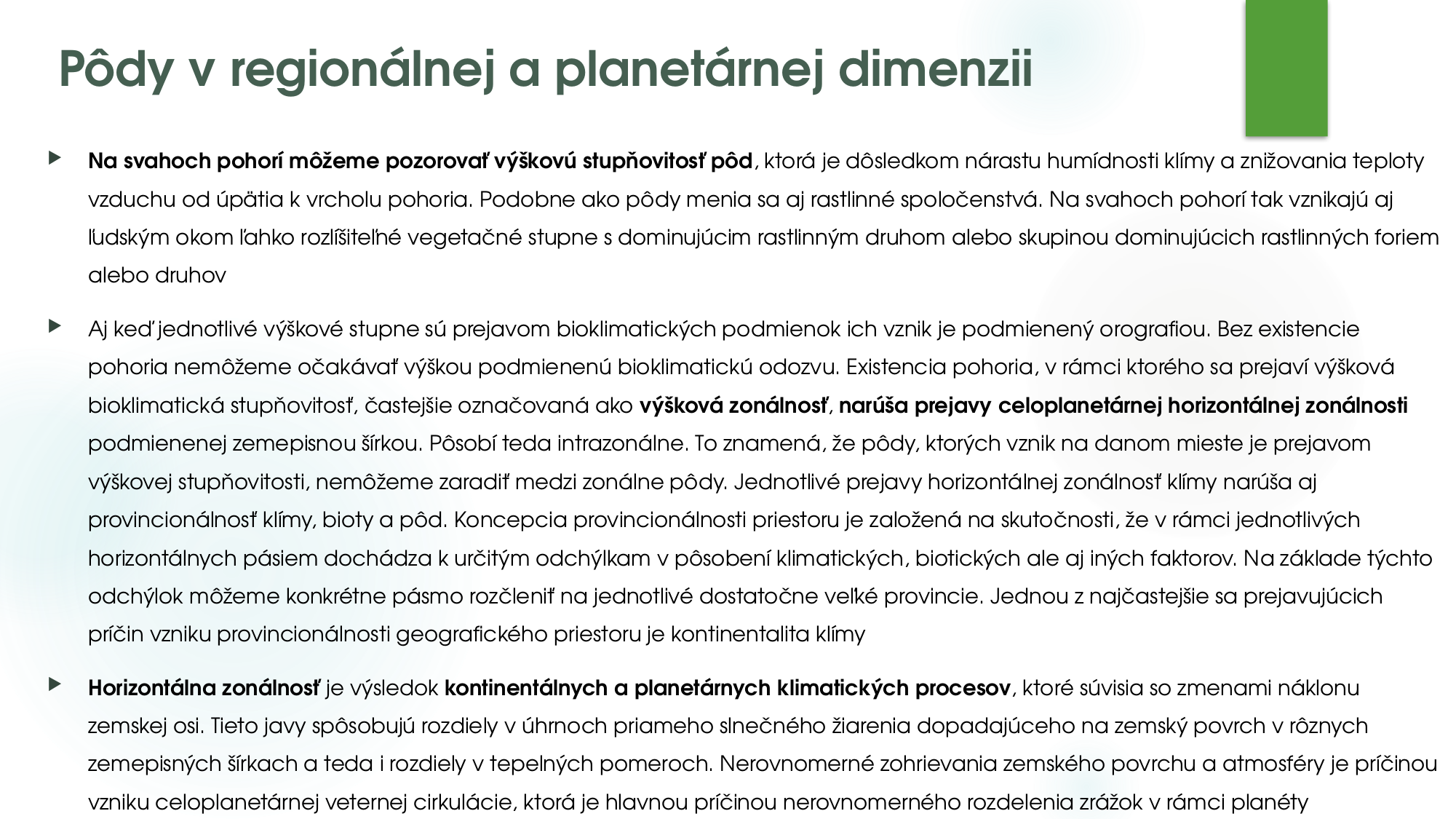

# Pôdy v regionálnej a planetárnej dimenzii
Na svahoch pohorí môžeme pozorovať výškovú stupňovitosť pôd, ktorá je dôsledkom nárastu humídnosti klímy a znižovania teploty vzduchu od úpätia k vrcholu pohoria. Podobne ako pôdy menia sa aj rastlinné spoločenstvá. Na svahoch pohorí tak vznikajú aj ľudským okom ľahko rozlíšiteľné vegetačné stupne s dominujúcim rastlinným druhom alebo skupinou dominujúcich rastlinných foriem alebo druhov
Aj keď jednotlivé výškové stupne sú prejavom bioklimatických podmienok ich vznik je podmienený orografiou. Bez existencie pohoria nemôžeme očakávať výškou podmienenú bioklimatickú odozvu. Existencia pohoria, v rámci ktorého sa prejaví výšková bioklimatická stupňovitosť, častejšie označovaná ako výšková zonálnosť, narúša prejavy celoplanetárnej horizontálnej zonálnosti podmienenej zemepisnou šírkou. Pôsobí teda intrazonálne. To znamená, že pôdy, ktorých vznik na danom mieste je prejavom výškovej stupňovitosti, nemôžeme zaradiť medzi zonálne pôdy. Jednotlivé prejavy horizontálnej zonálnosť klímy narúša aj provincionálnosť klímy, bioty a pôd. Koncepcia provincionálnosti priestoru je založená na skutočnosti, že v rámci jednotlivých horizontálnych pásiem dochádza k určitým odchýlkam v pôsobení klimatických, biotických ale aj iných faktorov. Na základe týchto odchýlok môžeme konkrétne pásmo rozčleniť na jednotlivé dostatočne veľké provincie. Jednou z najčastejšie sa prejavujúcich príčin vzniku provincionálnosti geografického priestoru je kontinentalita klímy
Horizontálna zonálnosť je výsledok kontinentálnych a planetárnych klimatických procesov, ktoré súvisia so zmenami náklonu zemskej osi. Tieto javy spôsobujú rozdiely v úhrnoch priameho slnečného žiarenia dopadajúceho na zemský povrch v rôznych zemepisných šírkach a teda i rozdiely v tepelných pomeroch. Nerovnomerné zohrievania zemského povrchu a atmosféry je príčinou vzniku celoplanetárnej veternej cirkulácie, ktorá je hlavnou príčinou nerovnomerného rozdelenia zrážok v rámci planéty